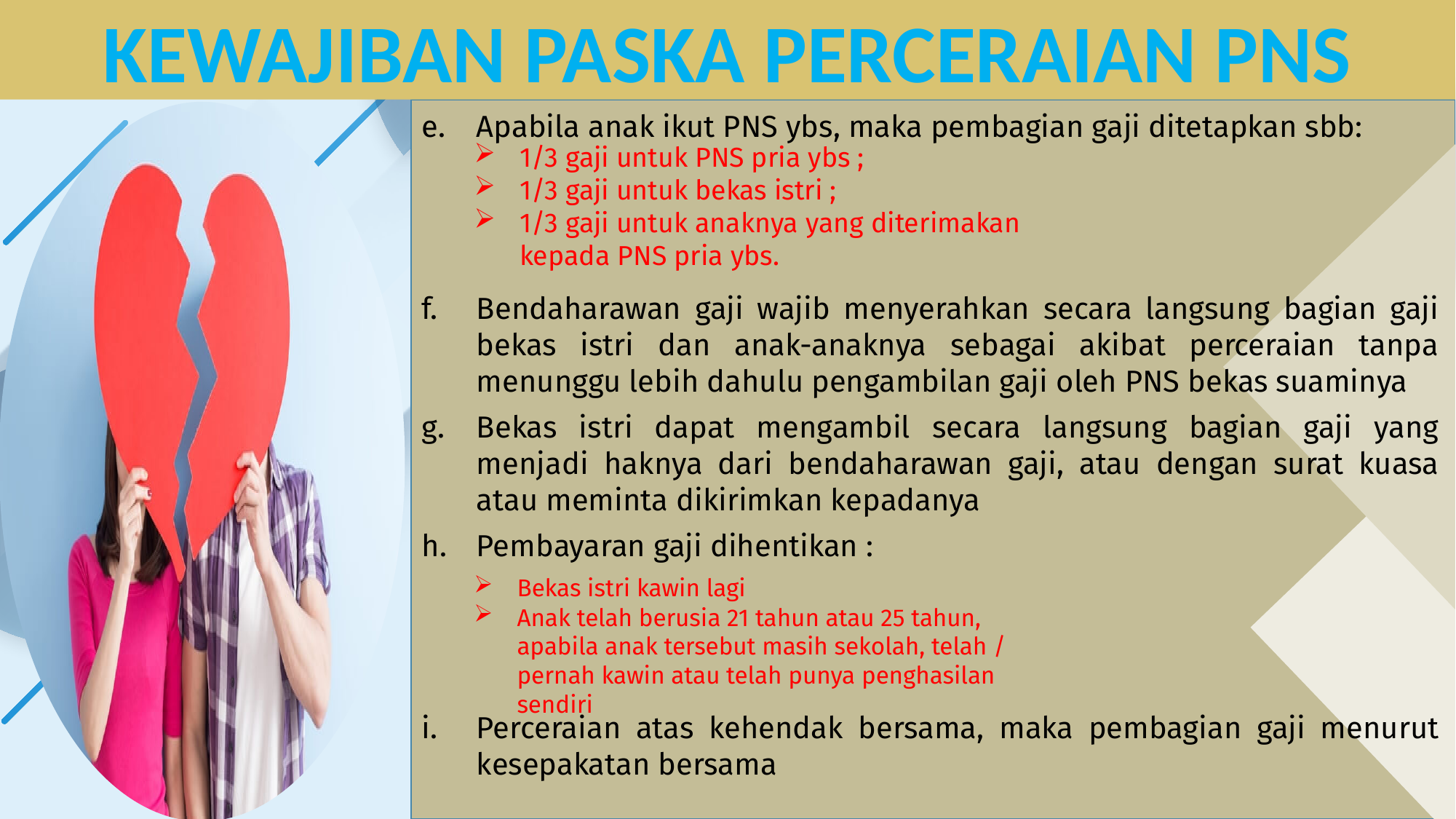

KEWAJIBAN PASKA PERCERAIAN PNS

Apabila anak ikut PNS ybs, maka pembagian gaji ditetapkan sbb:

Bendaharawan gaji wajib menyerahkan secara langsung bagian gaji bekas istri dan anak-anaknya sebagai akibat perceraian tanpa menunggu lebih dahulu pengambilan gaji oleh PNS bekas suaminya
Bekas istri dapat mengambil secara langsung bagian gaji yang menjadi haknya dari bendaharawan gaji, atau dengan surat kuasa atau meminta dikirimkan kepadanya
Pembayaran gaji dihentikan :

Perceraian atas kehendak bersama, maka pembagian gaji menurut kesepakatan bersama

1/3 gaji untuk PNS pria ybs ;
1/3 gaji untuk bekas istri ;
1/3 gaji untuk anaknya yang diterimakan kepada PNS pria ybs.

Bekas istri kawin lagi
Anak telah berusia 21 tahun atau 25 tahun, apabila anak tersebut masih sekolah, telah / pernah kawin atau telah punya penghasilan sendiri